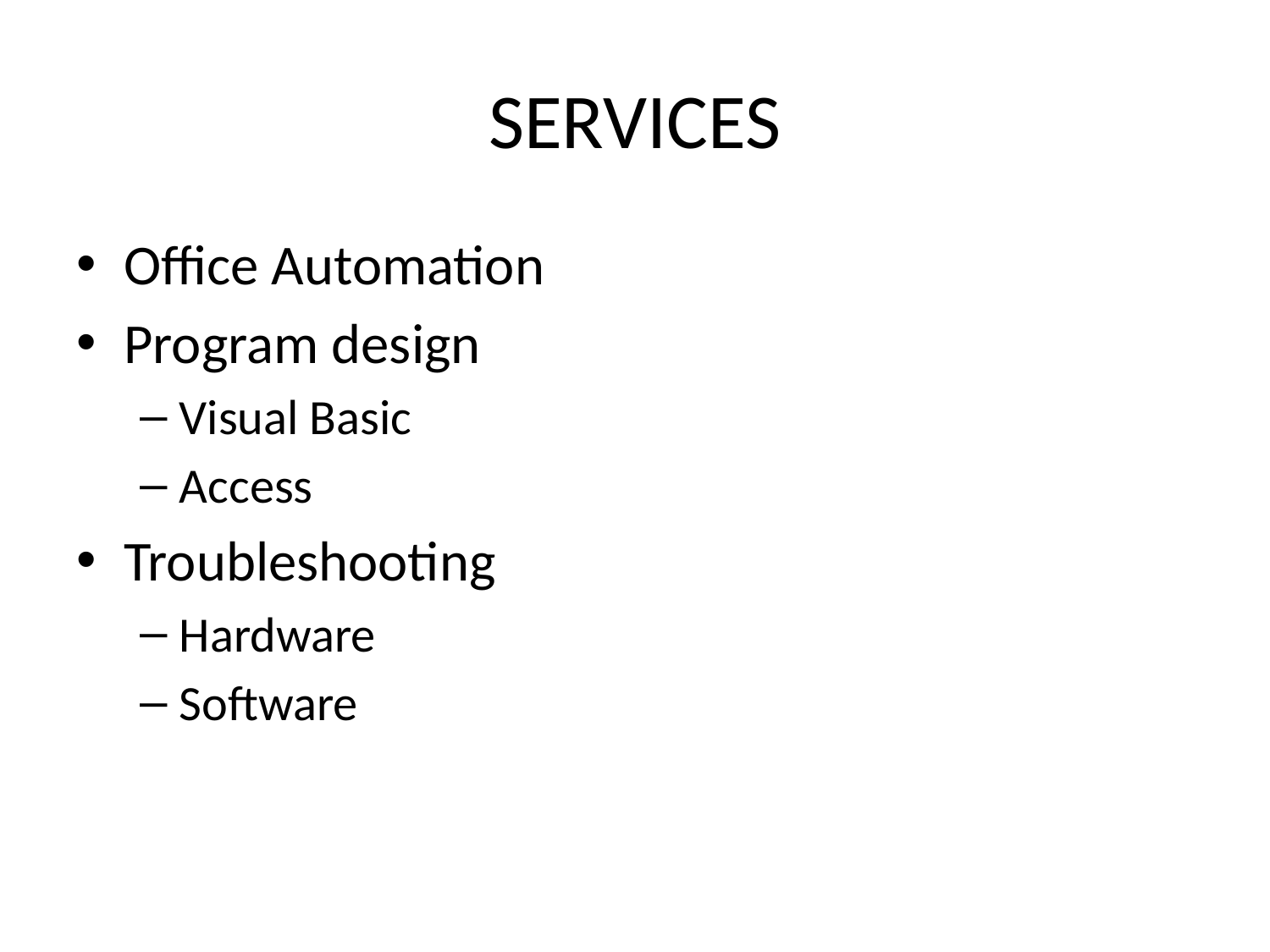

# SERVICES
Office Automation
Program design
Visual Basic
Access
Troubleshooting
Hardware
Software